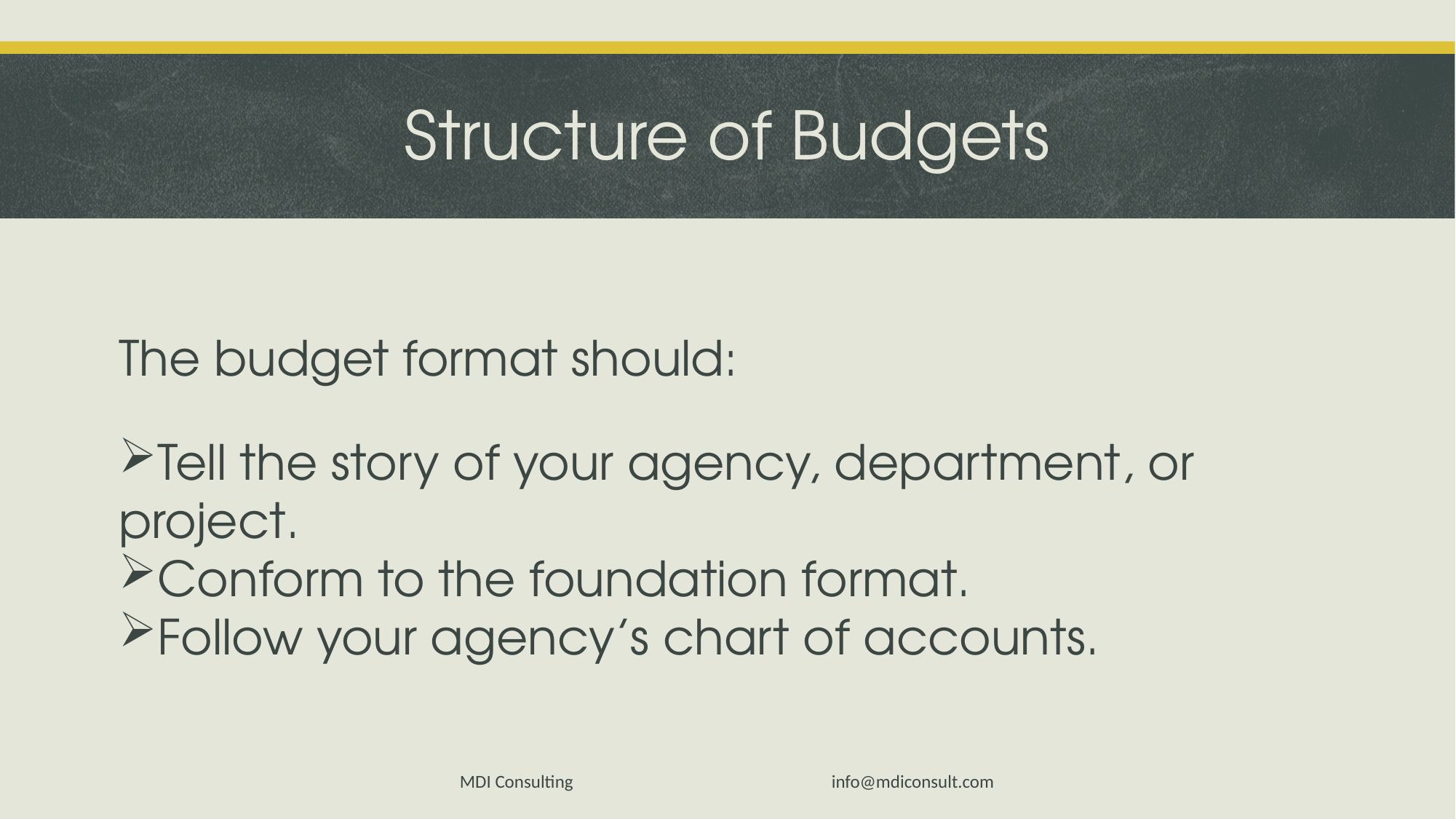

# Structure of Budgets

The budget format should:

Tell the story of your agency, department, or project.
Conform to the foundation format.
Follow your agency’s chart of accounts.
MDI Consulting                                                              info@mdiconsult.com